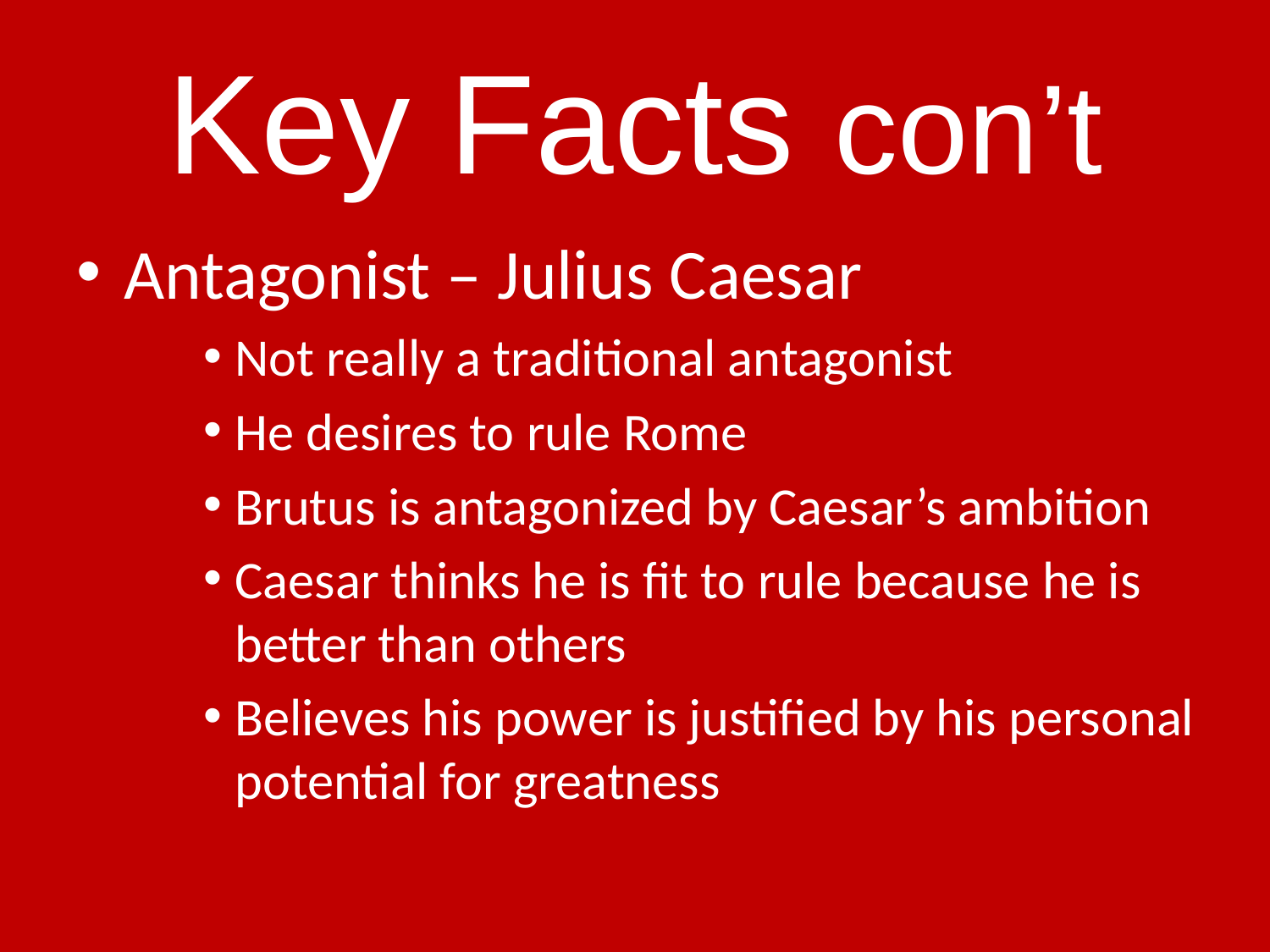

# Key Facts con’t
Antagonist – Julius Caesar
Not really a traditional antagonist
He desires to rule Rome
Brutus is antagonized by Caesar’s ambition
Caesar thinks he is fit to rule because he is better than others
Believes his power is justified by his personal potential for greatness